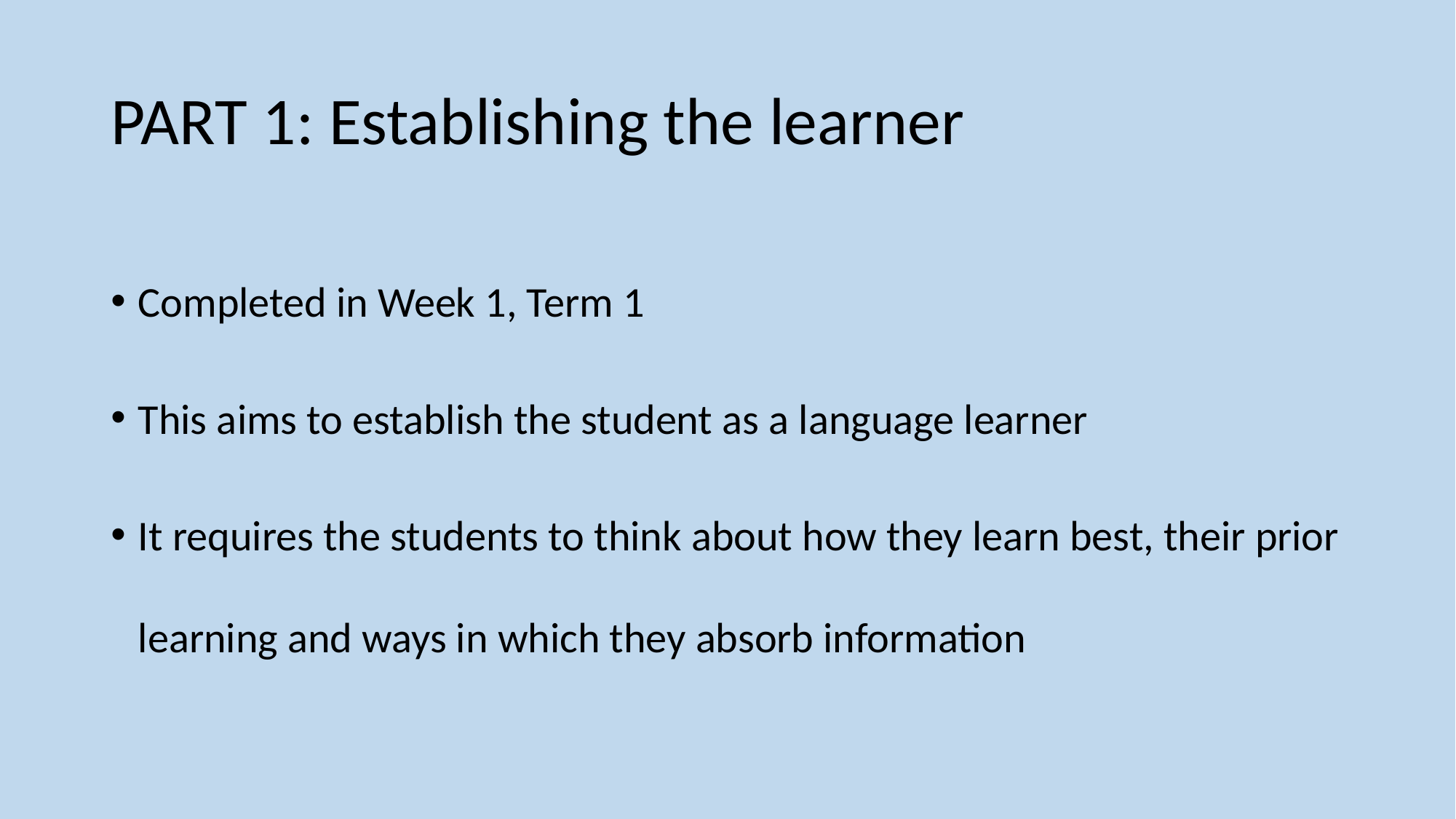

# PART 1: Establishing the learner
Completed in Week 1, Term 1
This aims to establish the student as a language learner
It requires the students to think about how they learn best, their prior learning and ways in which they absorb information